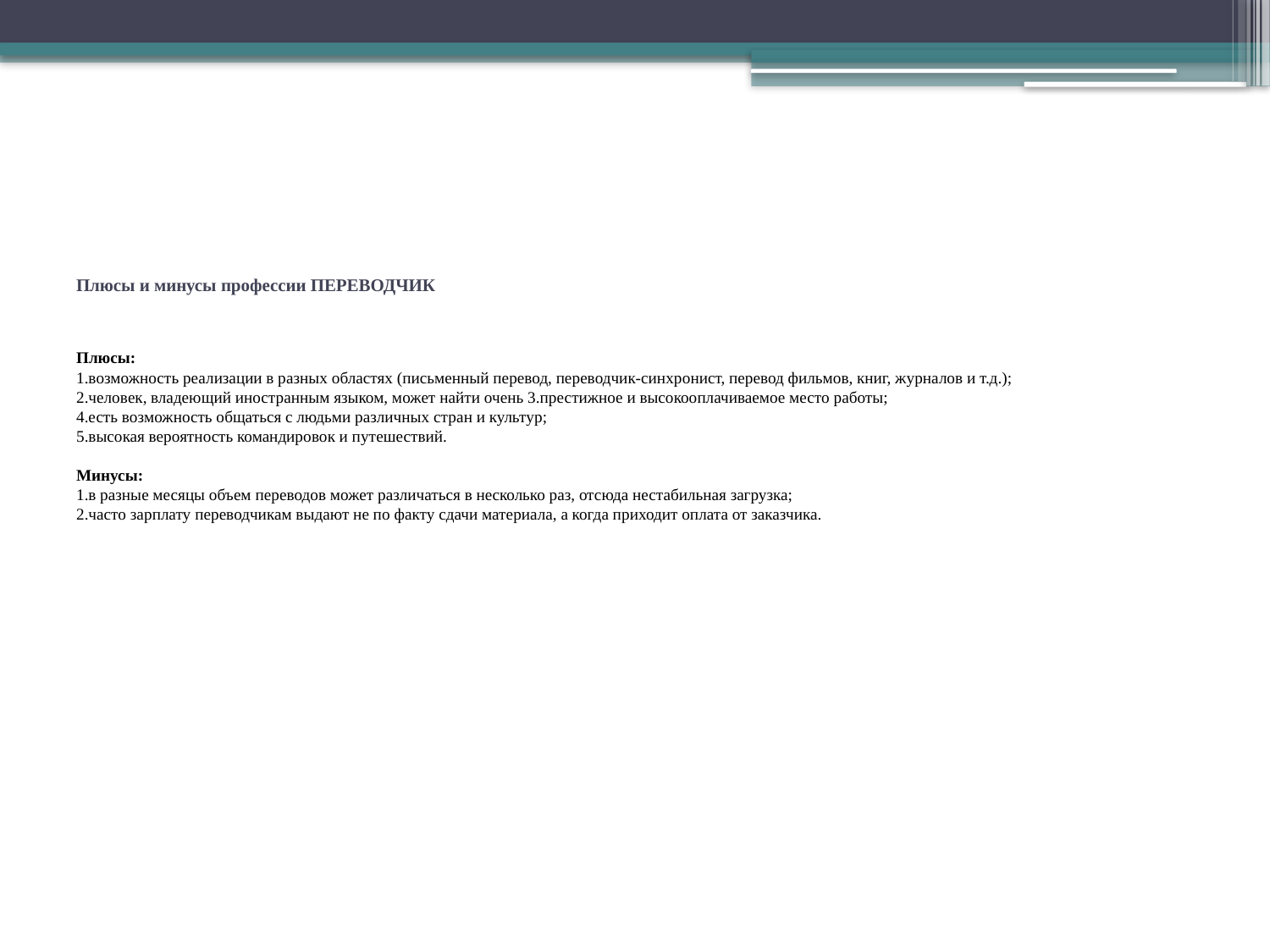

# Плюсы и минусы профессии ПЕРЕВОДЧИК Плюсы: 1.возможность реализации в разных областях (письменный перевод, переводчик-синхронист, перевод фильмов, книг, журналов и т.д.); 2.человек, владеющий иностранным языком, может найти очень 3.престижное и высокооплачиваемое место работы; 4.есть возможность общаться с людьми различных стран и культур; 5.высокая вероятность командировок и путешествий. Минусы: 1.в разные месяцы объем переводов может различаться в несколько раз, отсюда нестабильная загрузка; 2.часто зарплату переводчикам выдают не по факту сдачи материала, а когда приходит оплата от заказчика.